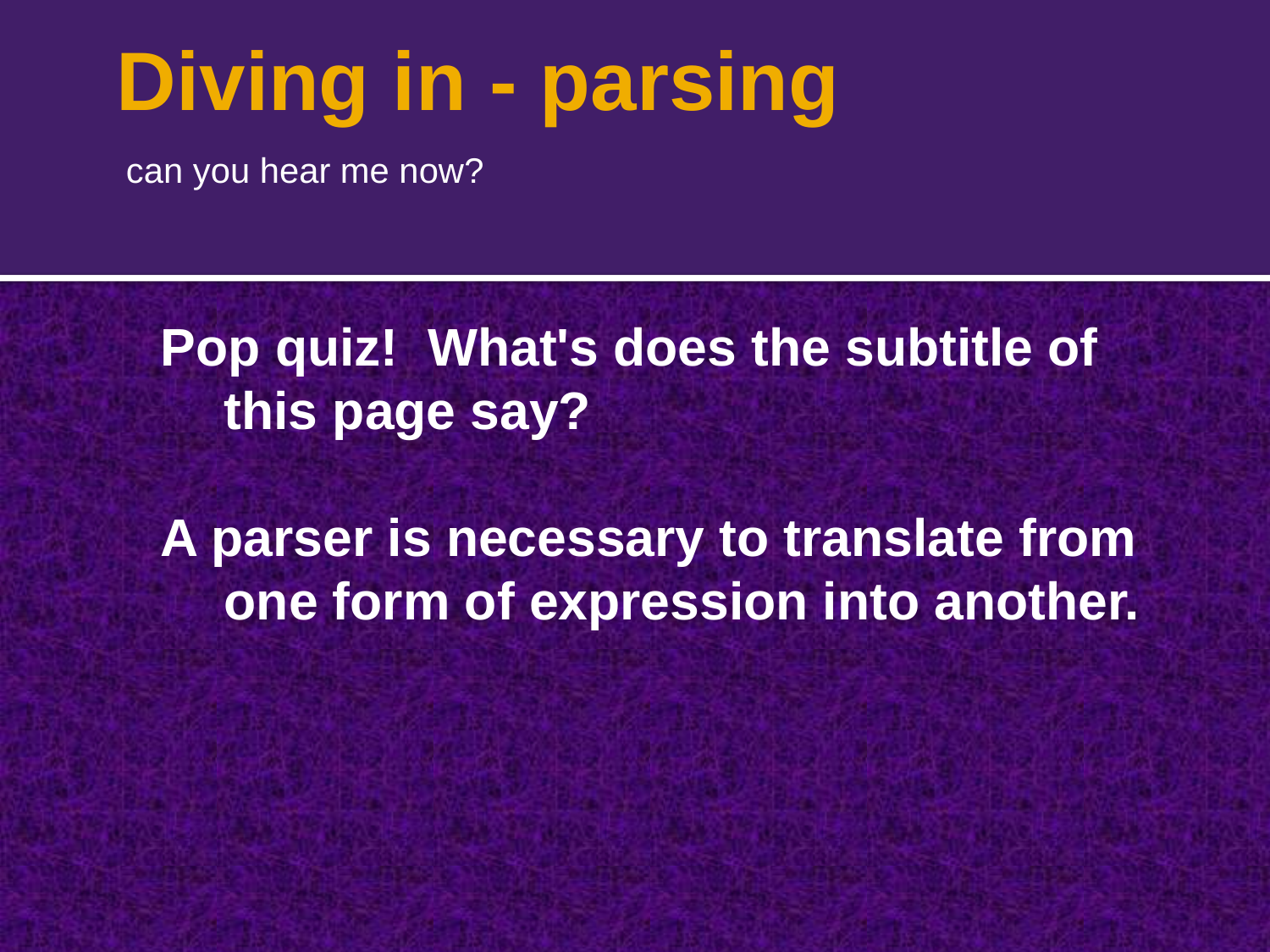

# Diving in - parsing
can you hear me now?
Pop quiz!  What's does the subtitle of this page say?

A parser is necessary to translate from one form of expression into another.